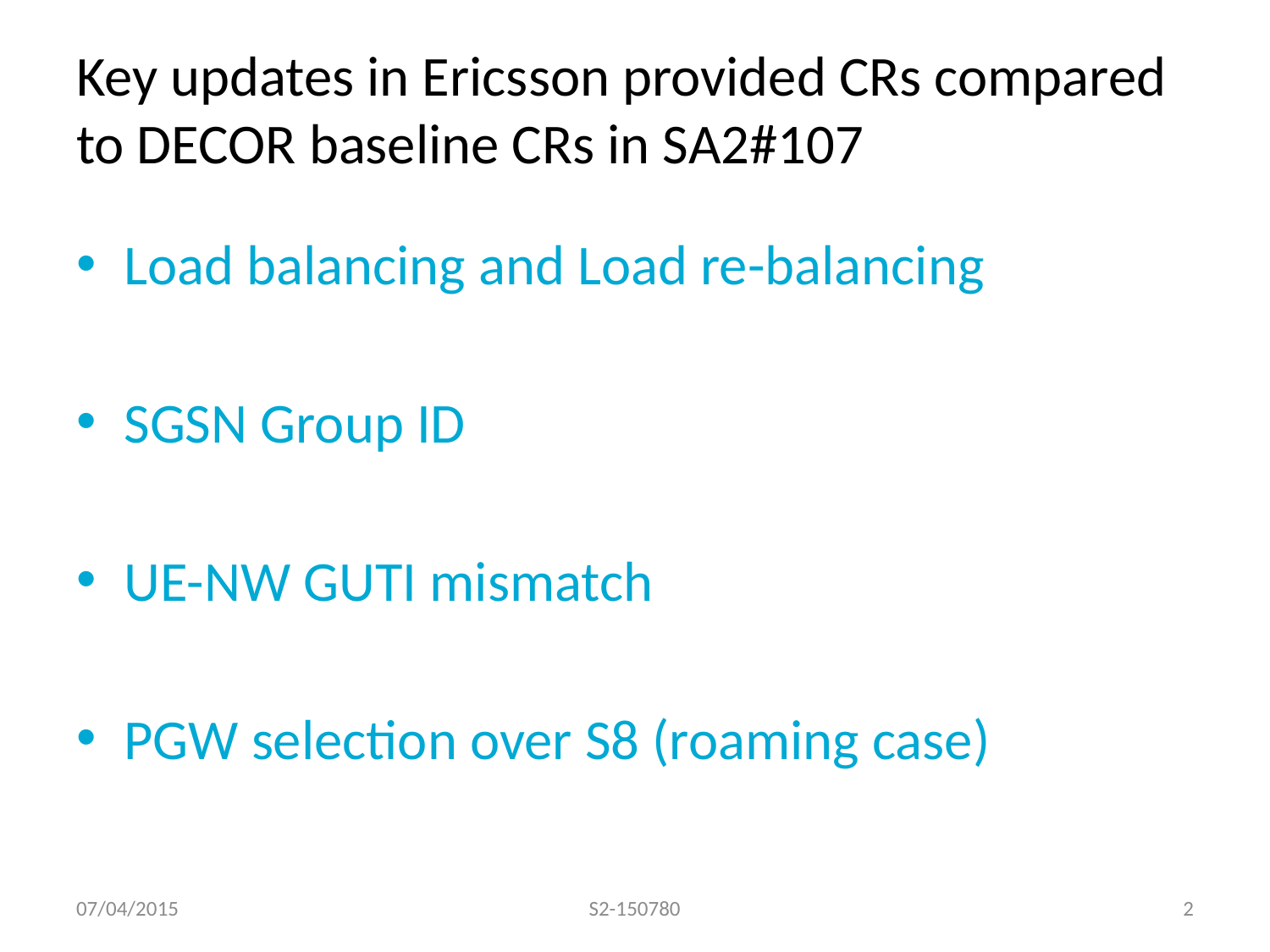

# Key updates in Ericsson provided CRs compared to DECOR baseline CRs in SA2#107
Load balancing and Load re-balancing

SGSN Group ID

UE-NW GUTI mismatch

PGW selection over S8 (roaming case)

07/04/2015
S2-150780
2